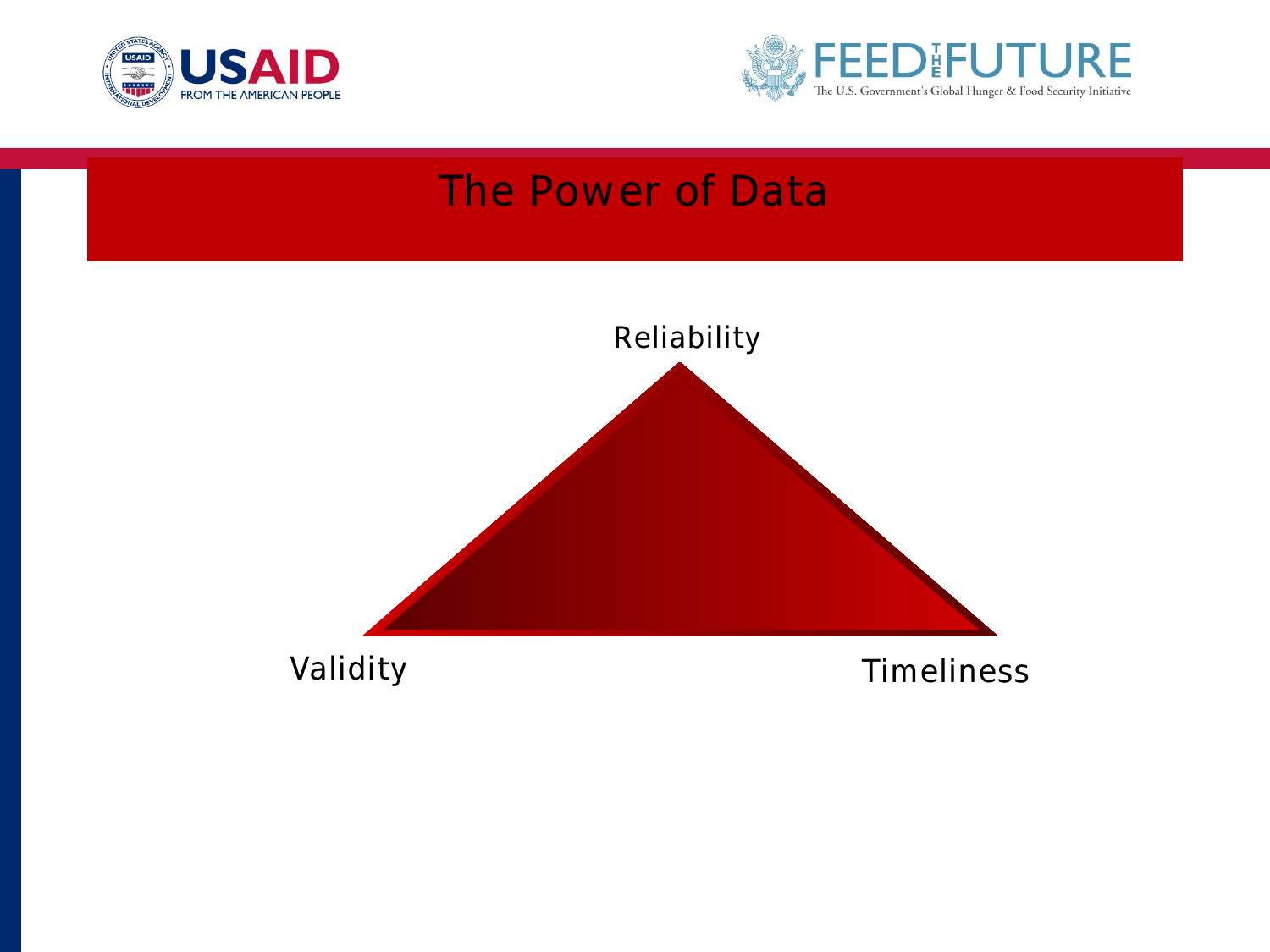

# The Power of Data
Reliability

Validity
Timeliness